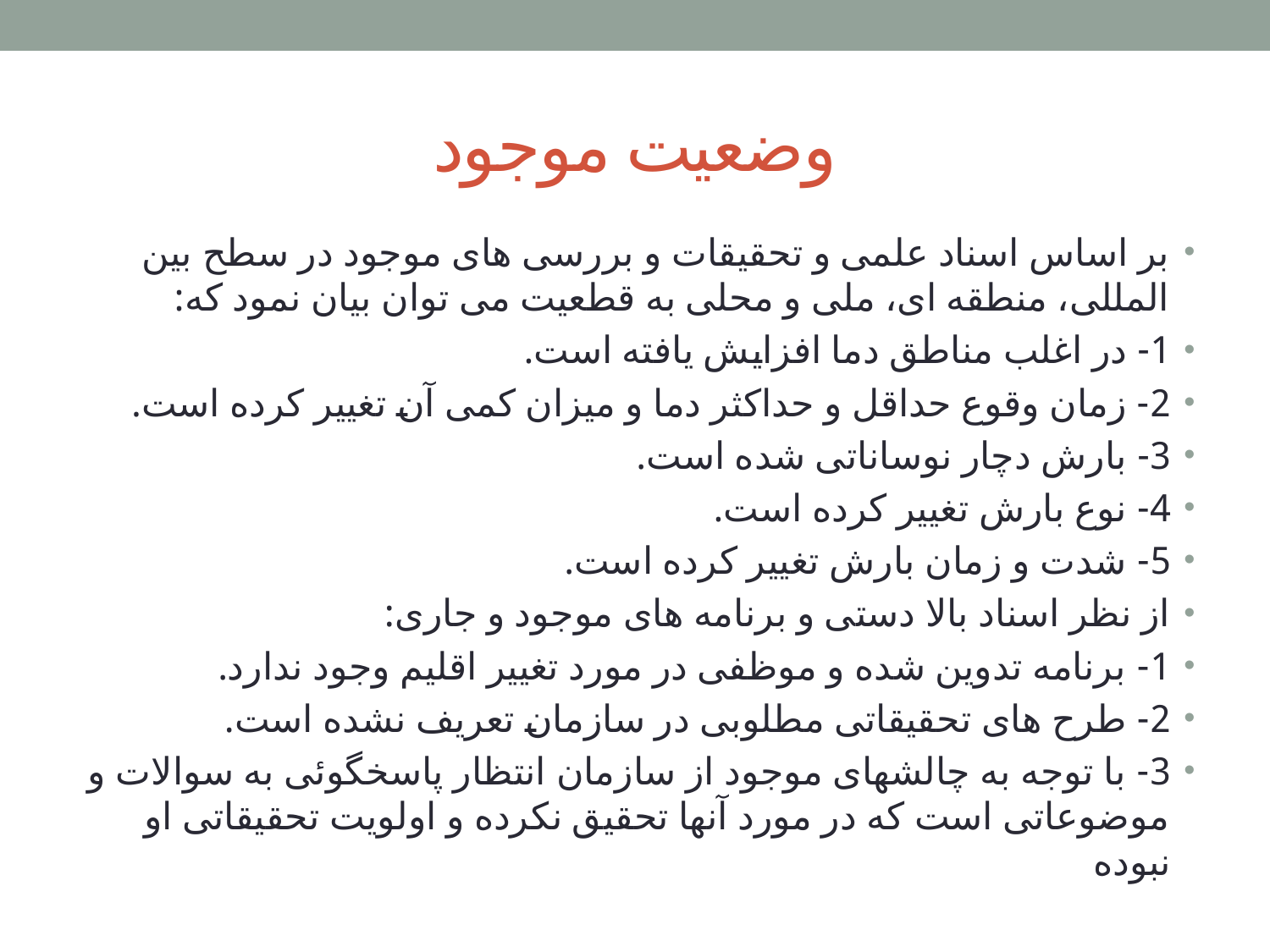

# وضعیت موجود
بر اساس اسناد علمی و تحقیقات و بررسی های موجود در سطح بین المللی، منطقه ای، ملی و محلی به قطعیت می توان بیان نمود که:
1- در اغلب مناطق دما افزایش یافته است.
2- زمان وقوع حداقل و حداکثر دما و میزان کمی آن تغییر کرده است.
3- بارش دچار نوساناتی شده است.
4- نوع بارش تغییر کرده است.
5- شدت و زمان بارش تغییر کرده است.
از نظر اسناد بالا دستی و برنامه های موجود و جاری:
1- برنامه تدوین شده و موظفی در مورد تغییر اقلیم وجود ندارد.
2- طرح های تحقیقاتی مطلوبی در سازمان تعریف نشده است.
3- با توجه به چالشهای موجود از سازمان انتظار پاسخگوئی به سوالات و موضوعاتی است که در مورد آنها تحقیق نکرده و اولویت تحقیقاتی او نبوده